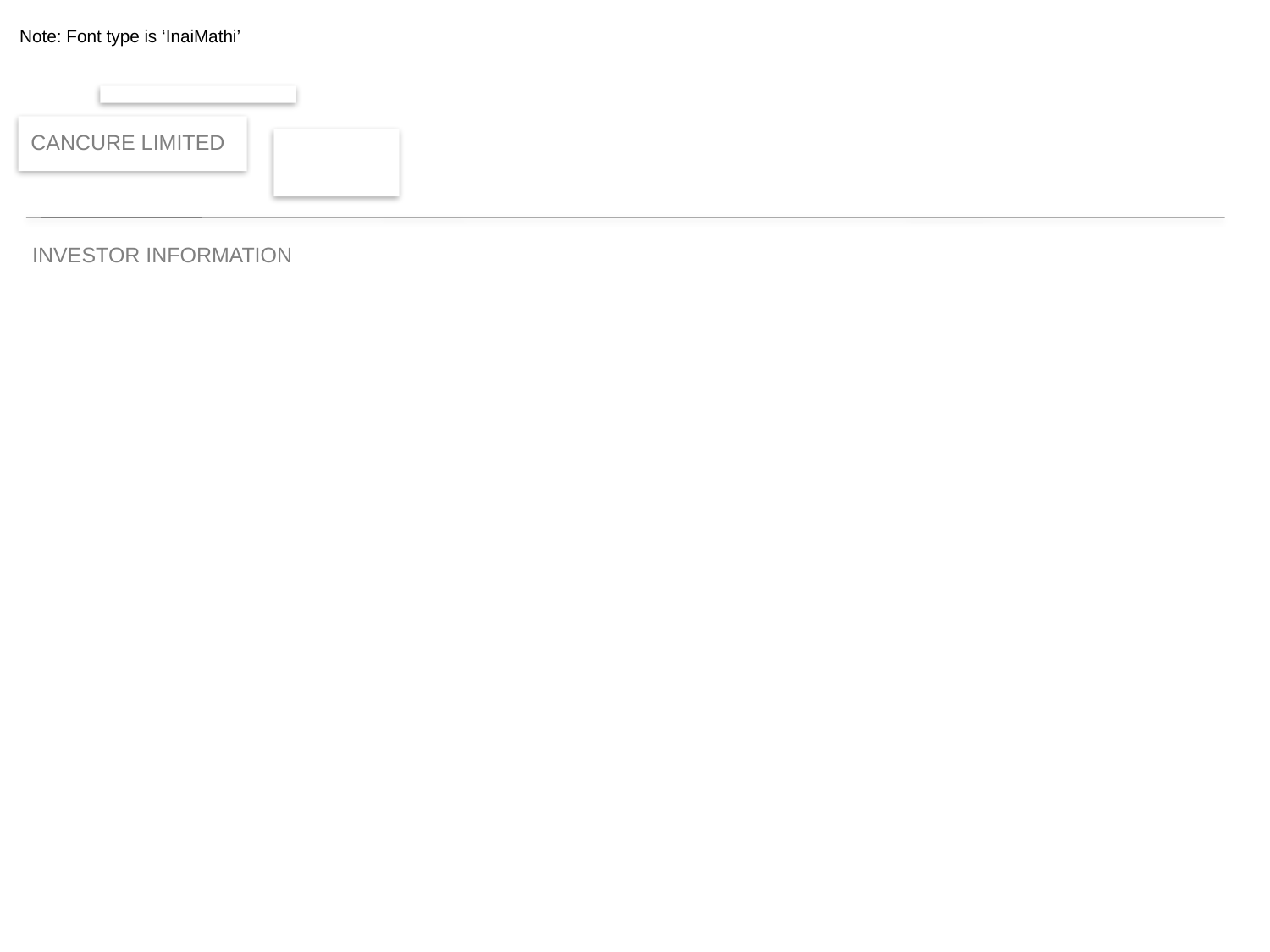

Note: Font type is ‘InaiMathi’

CANCURE LIMITED

INVESTOR INFORMATION